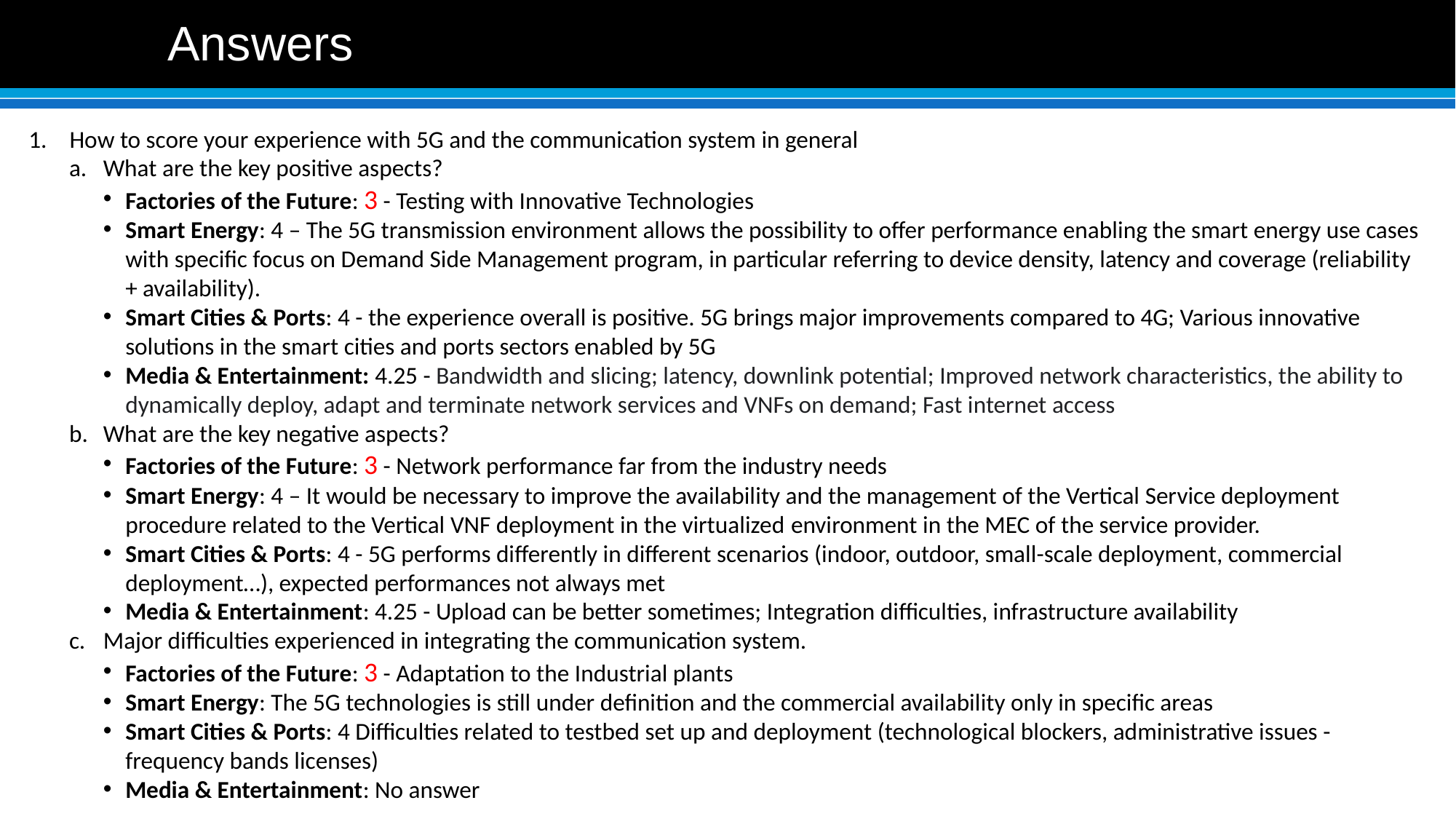

# Answers
How to score your experience with 5G and the communication system in general
What are the key positive aspects?
Factories of the Future: 3 - Testing with Innovative Technologies
Smart Energy: 4 – The 5G transmission environment allows the possibility to offer performance enabling the smart energy use cases with specific focus on Demand Side Management program, in particular referring to device density, latency and coverage (reliability + availability).
Smart Cities & Ports: 4 - the experience overall is positive. 5G brings major improvements compared to 4G; Various innovative solutions in the smart cities and ports sectors enabled by 5G
Media & Entertainment: 4.25 - Bandwidth and slicing; latency, downlink potential; Improved network characteristics, the ability to dynamically deploy, adapt and terminate network services and VNFs on demand; Fast internet access
What are the key negative aspects?
Factories of the Future: 3 - Network performance far from the industry needs
Smart Energy: 4 – It would be necessary to improve the availability and the management of the Vertical Service deployment procedure related to the Vertical VNF deployment in the virtualized environment in the MEC of the service provider.
Smart Cities & Ports: 4 - 5G performs differently in different scenarios (indoor, outdoor, small-scale deployment, commercial deployment…), expected performances not always met
Media & Entertainment: 4.25 - Upload can be better sometimes; Integration difficulties, infrastructure availability
Major difficulties experienced in integrating the communication system.
Factories of the Future: 3 - Adaptation to the Industrial plants
Smart Energy: The 5G technologies is still under definition and the commercial availability only in specific areas
Smart Cities & Ports: 4 Difficulties related to testbed set up and deployment (technological blockers, administrative issues - frequency bands licenses)
Media & Entertainment: No answer
9